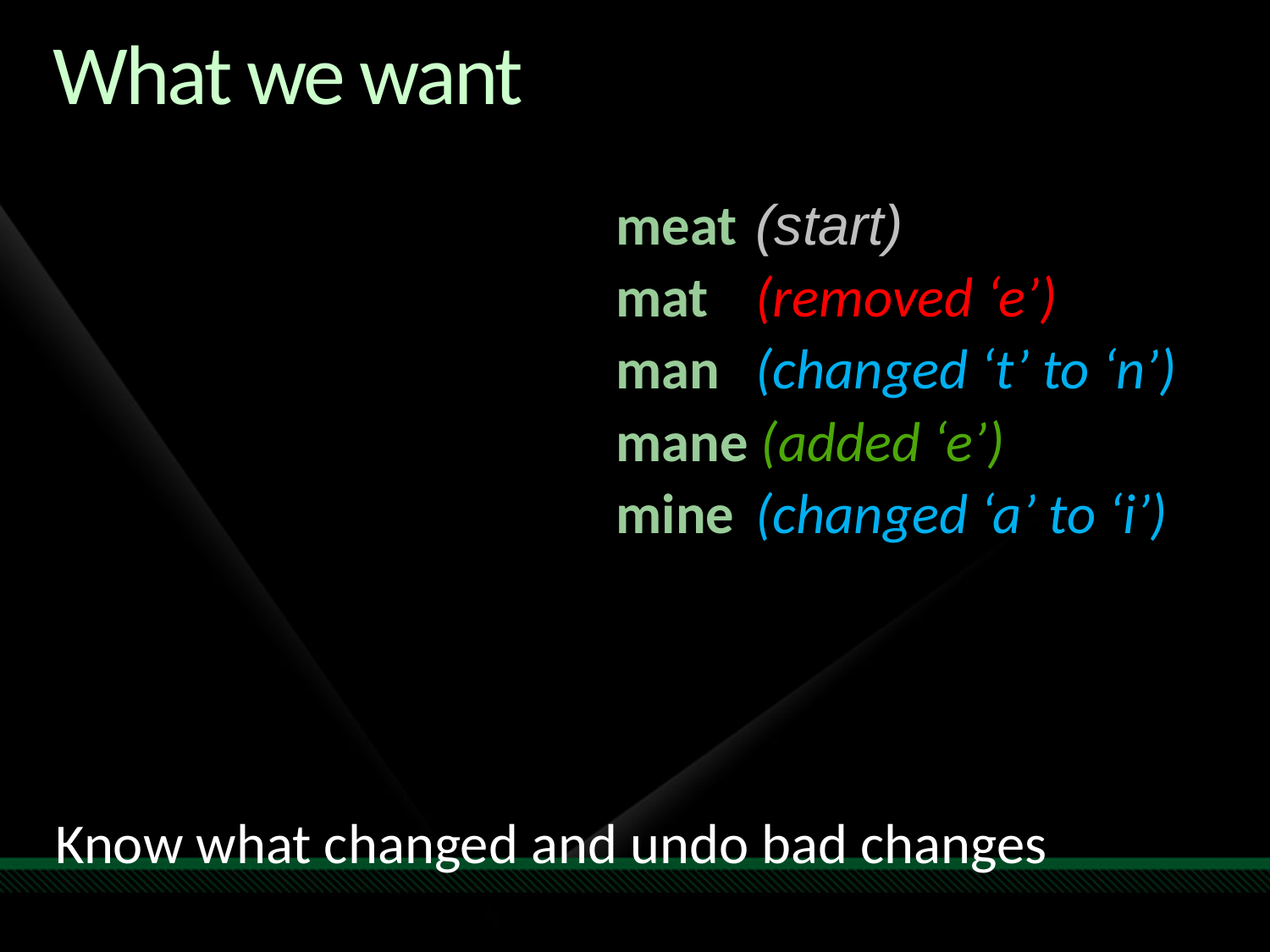

# What we want
					meat	 (start)
 					mat 	 (removed ‘e’)
					man	 (changed ‘t’ to ‘n’)
					mane (added ‘e’)
					mine	 (changed ‘a’ to ‘i’)
Know what changed and undo bad changes